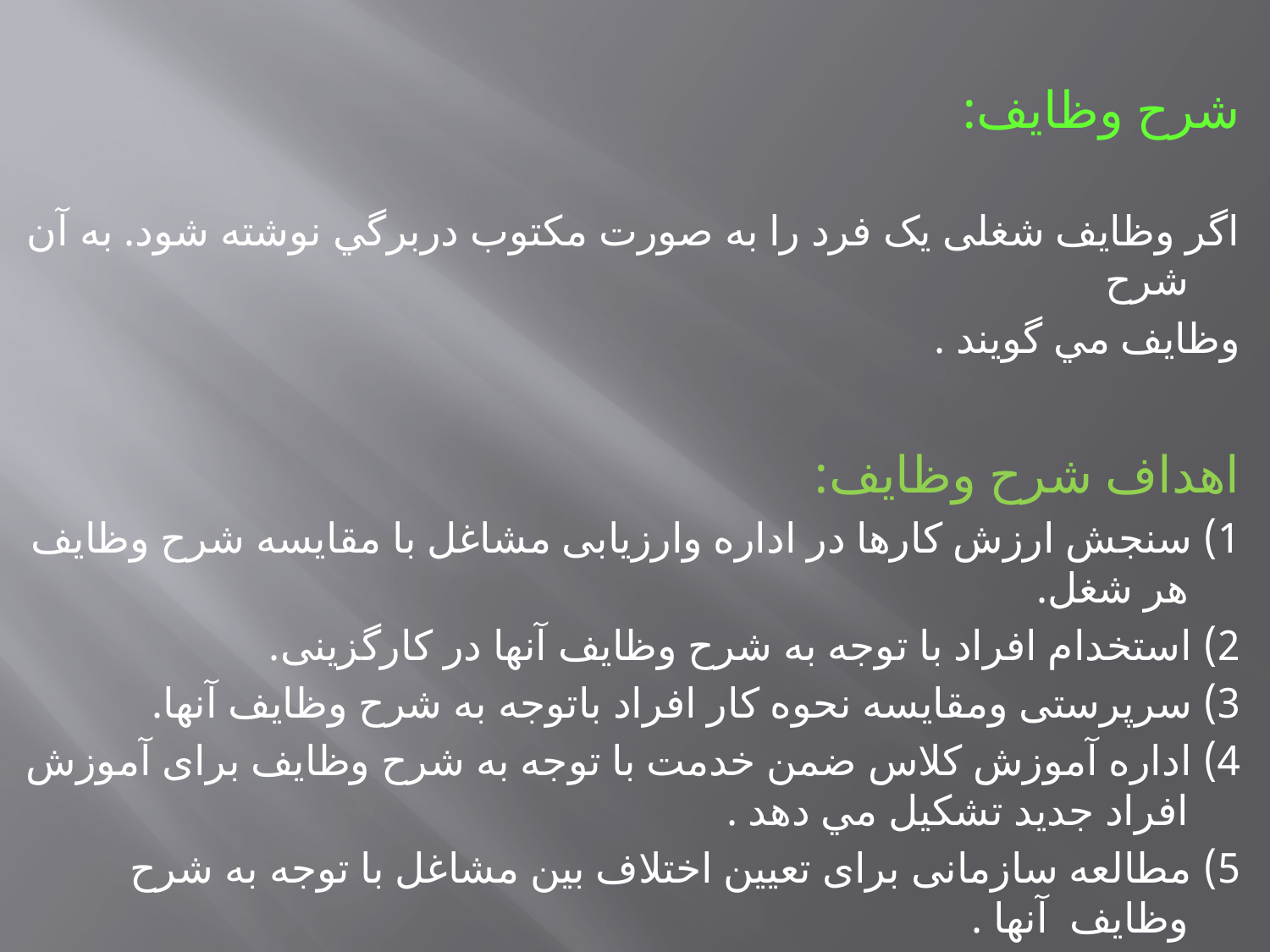

شرح وظایف:

اگر وظایف شغلی یک فرد را به صورت مکتوب دربرگي نوشته شود. به آن شرح
وظايف مي گویند .

اهداف شرح وظايف:
1) سنجش ارزش کارها در اداره وارزیابی مشاغل با مقایسه شرح وظایف هر شغل.
2) استخدام افراد با توجه به شرح وظایف آنها در کارگزینی.
3) سرپرستی ومقایسه نحوه کار افراد باتوجه به شرح وظایف آنها.
4) اداره آموزش كلاس ضمن خدمت با توجه به شرح وظایف برای آموزش افراد جديد تشكيل مي دهد .
5) مطالعه سازمانی برای تعیین اختلاف بين مشاغل با توجه به شرح وظایف  آنها .